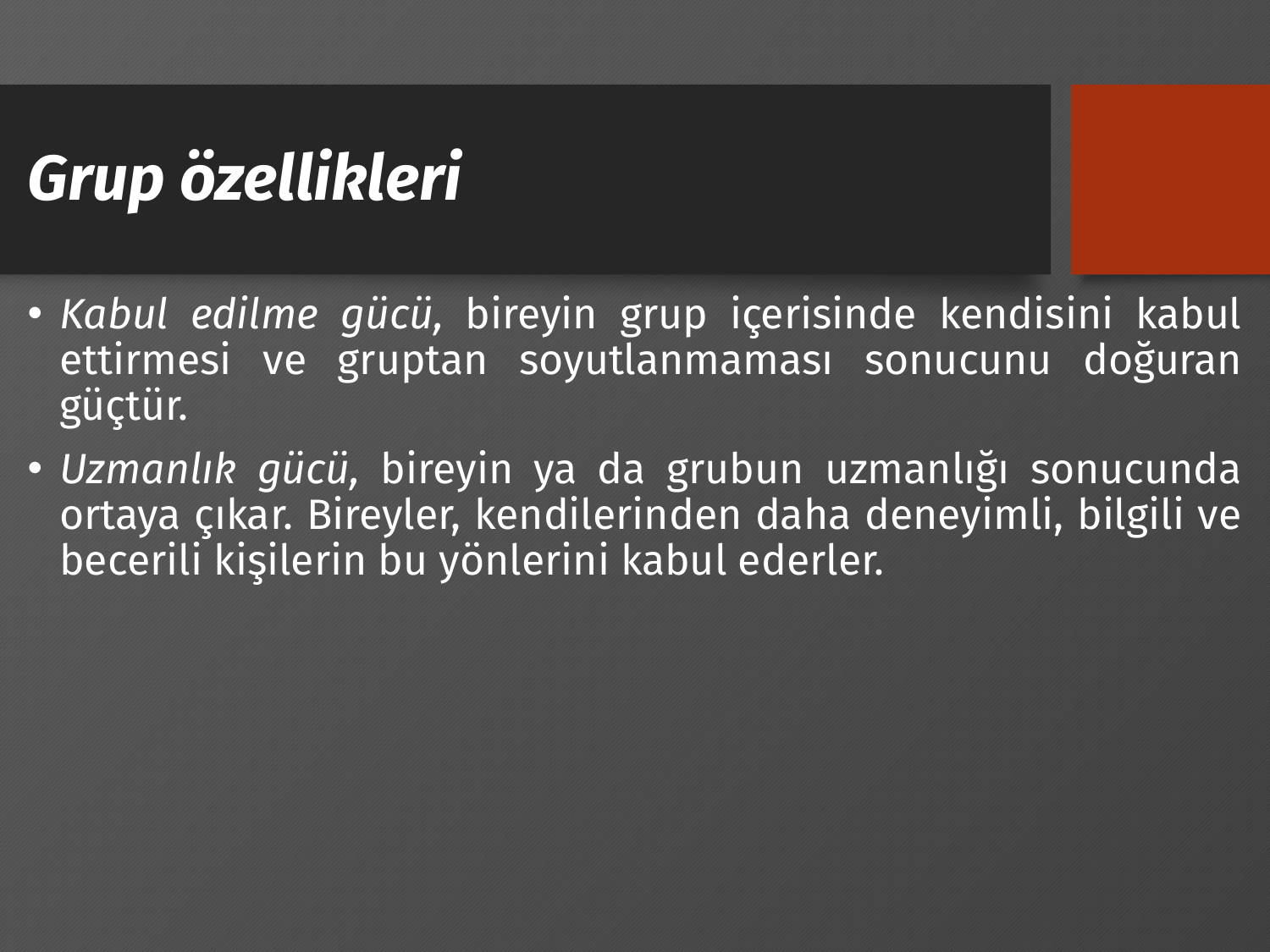

# Grup özellikleri
Kabul edilme gücü, bireyin grup içerisinde kendisini kabul ettirmesi ve gruptan soyutlanmaması sonucunu doğuran güçtür.
Uzmanlık gücü, bireyin ya da grubun uzmanlığı sonucunda ortaya çıkar. Bireyler, kendilerinden daha deneyimli, bilgili ve becerili kişilerin bu yönlerini kabul ederler.